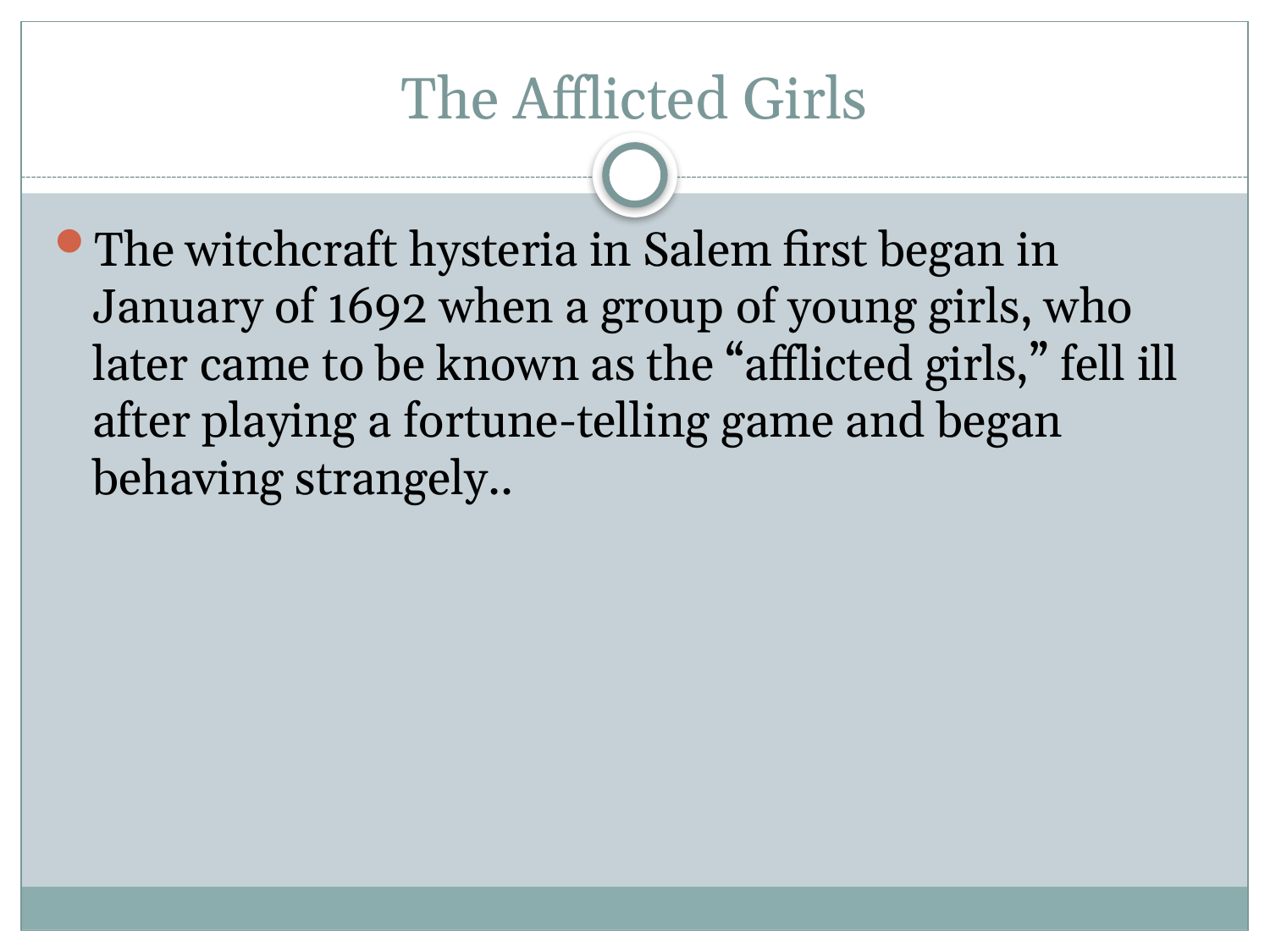

# The Afflicted Girls
The witchcraft hysteria in Salem first began in January of 1692 when a group of young girls, who later came to be known as the “afflicted girls,” fell ill after playing a fortune-telling game and began behaving strangely..